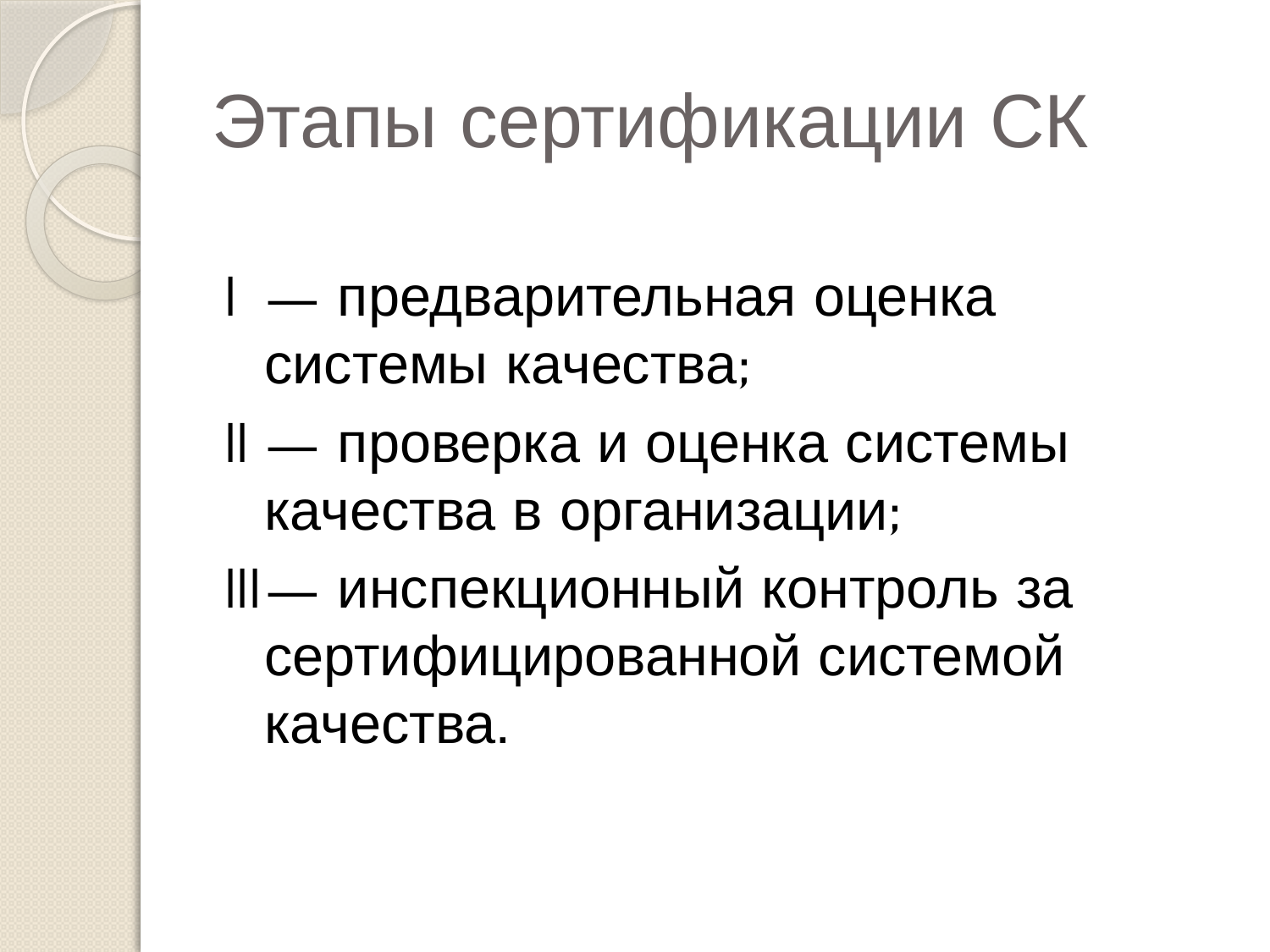

# Этапы сертификации СК
I	— предварительная оценка системы качества;
II	— проверка и оценка системы качества в организации;
III	— инспекционный контроль за сертифицированной системой качества.